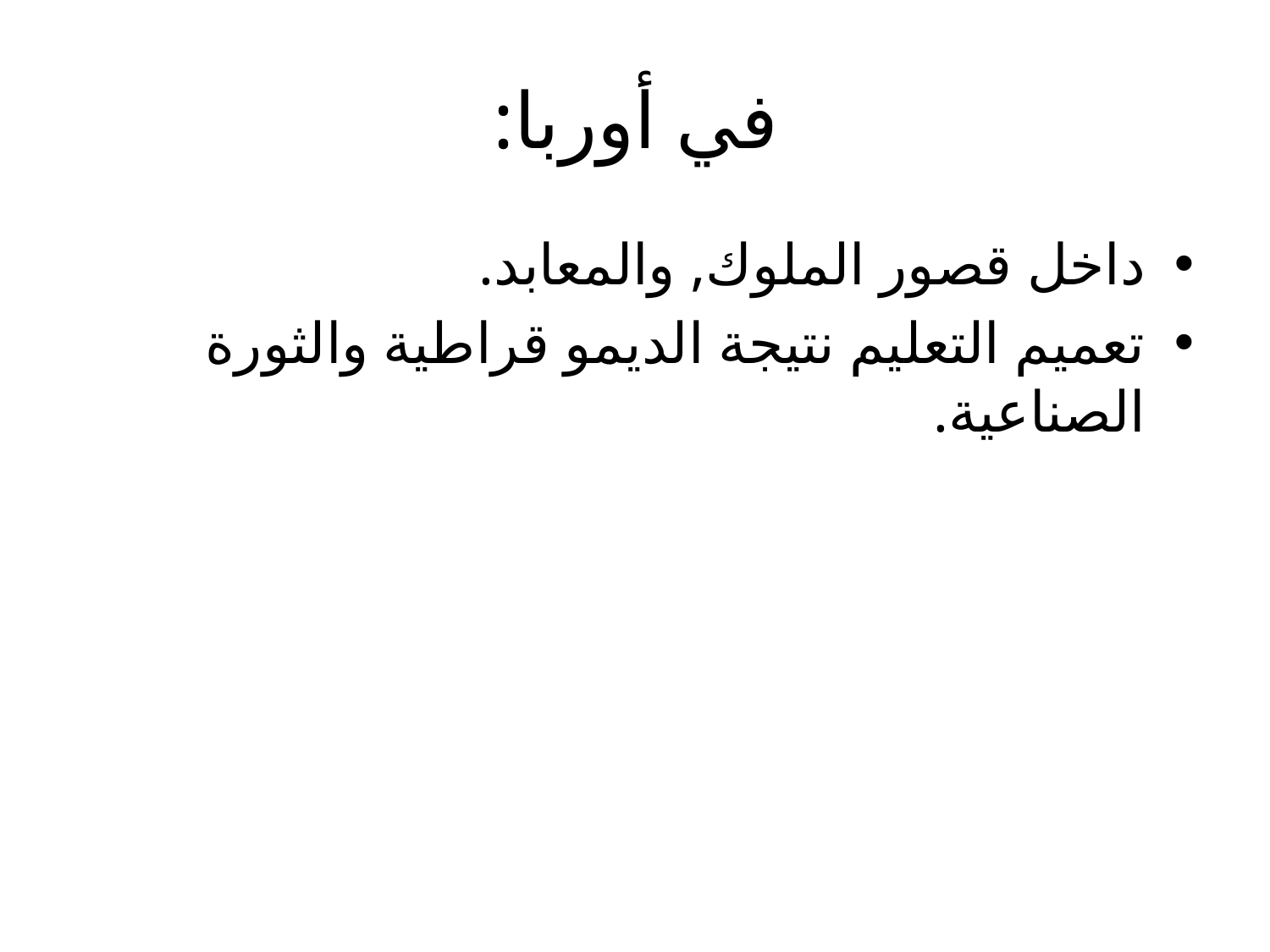

# في أوربا:
داخل قصور الملوك, والمعابد.
تعميم التعليم نتيجة الديمو قراطية والثورة الصناعية.